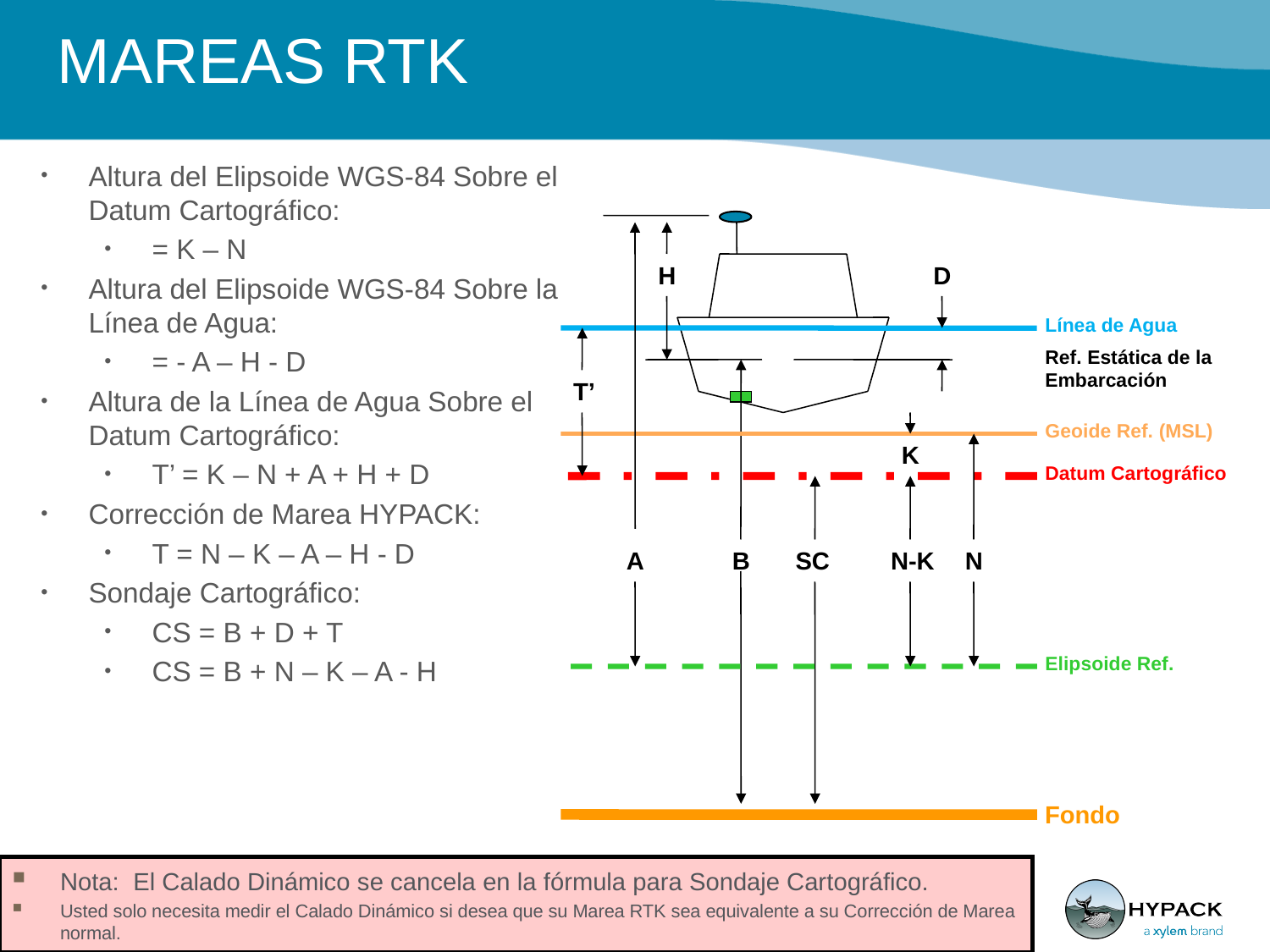

# MAREAS RTK
Altura del Elipsoide WGS-84 Sobre el Datum Cartográfico:
= K – N
Altura del Elipsoide WGS-84 Sobre la Línea de Agua:
= - A – H - D
Altura de la Línea de Agua Sobre el Datum Cartográfico:
T’ = K – N + A + H + D
Corrección de Marea HYPACK:
T = N – K – A – H - D
Sondaje Cartográfico:
CS = B + D + T
CS = B + N – K – A - H

H

D

Línea de Agua

Ref. Estática de la Embarcación

T’

Geoide Ref. (MSL)

K

Datum Cartográfico

B
A
SC
N-K
N

Elipsoide Ref.

Fondo

Nota:  El Calado Dinámico se cancela en la fórmula para Sondaje Cartográfico.
Usted solo necesita medir el Calado Dinámico si desea que su Marea RTK sea equivalente a su Corrección de Marea normal.